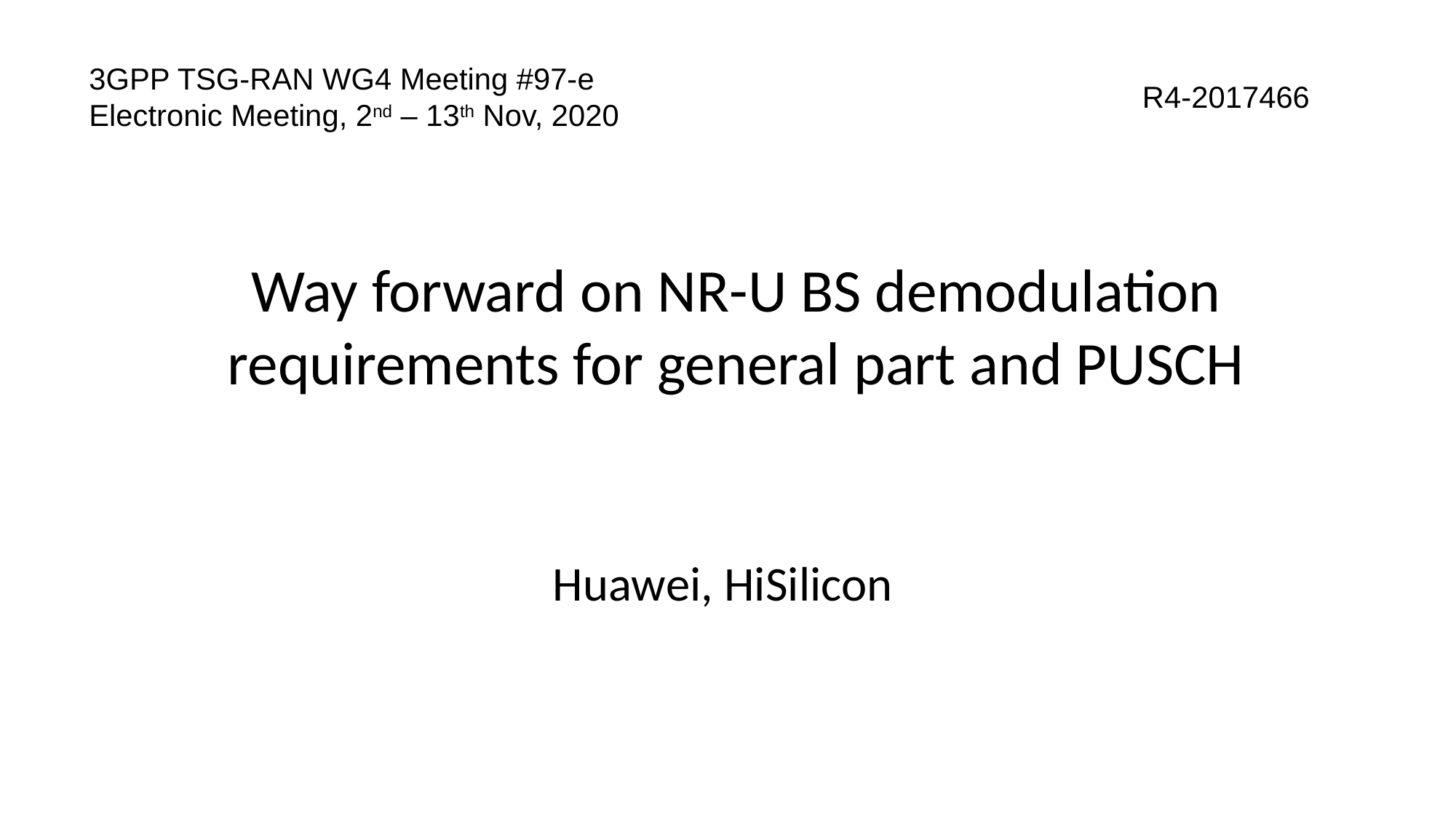

# 3GPP TSG-RAN WG4 Meeting #97-e Electronic Meeting, 2nd – 13th Nov, 2020
R4-2017466
Way forward on NR-U BS demodulation requirements for general part and PUSCH
Huawei, HiSilicon